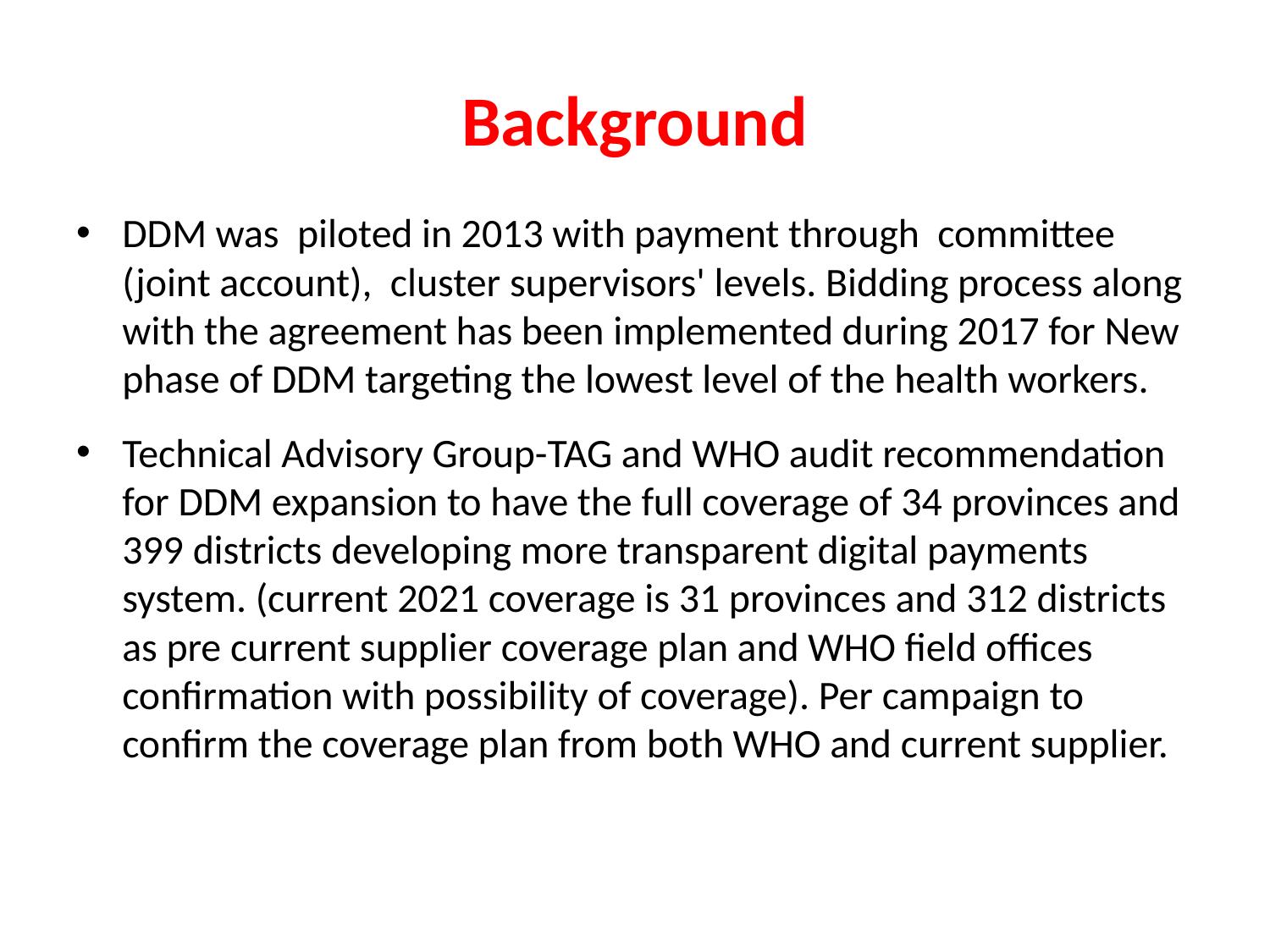

# Background
DDM was  piloted in 2013 with payment through  committee (joint account),  cluster supervisors' levels. Bidding process along with the agreement has been implemented during 2017 for New phase of DDM targeting the lowest level of the health workers.
Technical Advisory Group-TAG and WHO audit recommendation for DDM expansion to have the full coverage of 34 provinces and 399 districts developing more transparent digital payments system. (current 2021 coverage is 31 provinces and 312 districts as pre current supplier coverage plan and WHO field offices confirmation with possibility of coverage). Per campaign to confirm the coverage plan from both WHO and current supplier.